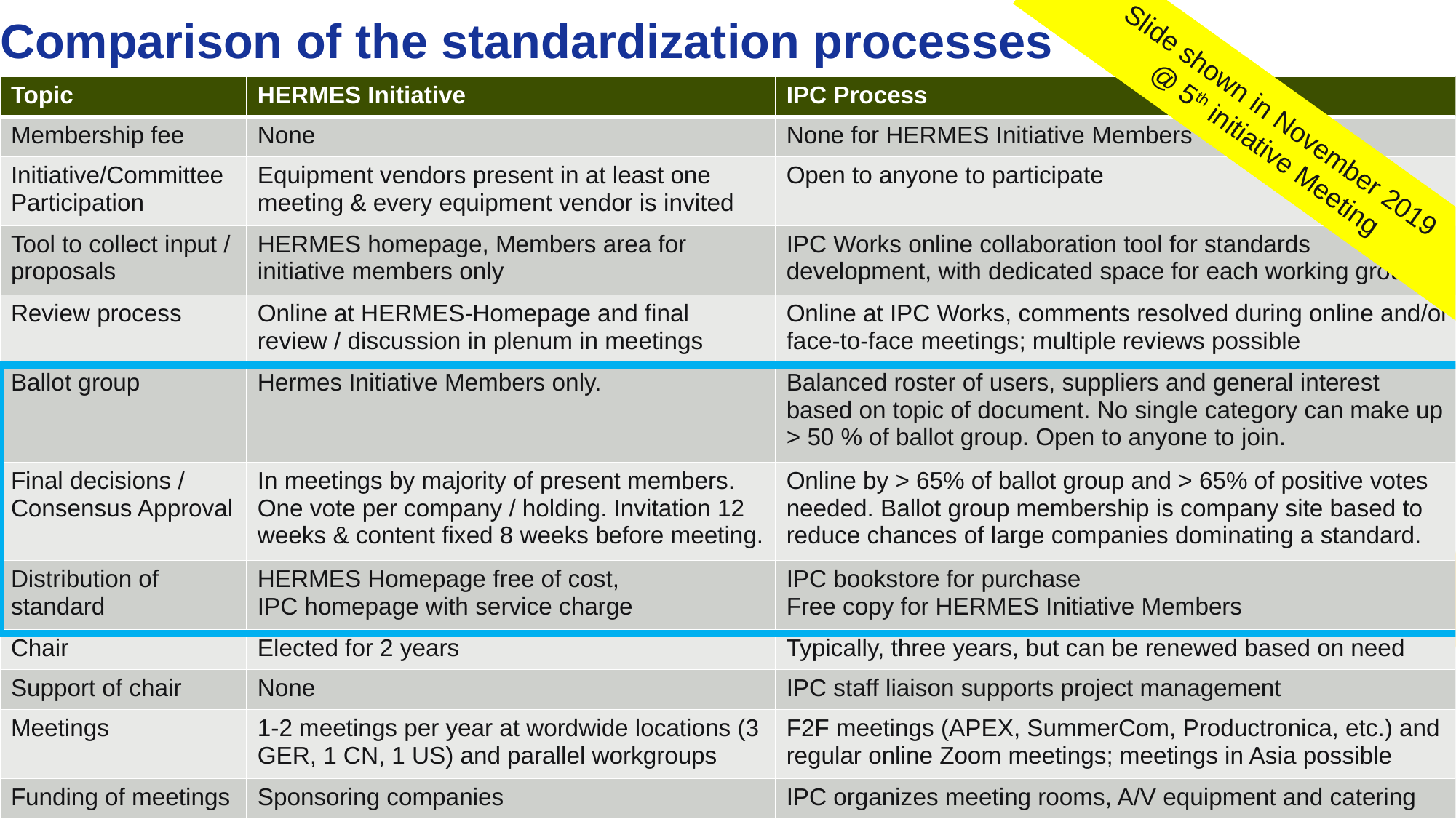

Comparison of the standardization processes

| Topic | HERMES Initiative | IPC Process |
| --- | --- | --- |
| Membership fee | None | None for HERMES Initiative Members |
| Initiative/Committee Participation | Equipment vendors present in at least one meeting & every equipment vendor is invited | Open to anyone to participate |
| Tool to collect input / proposals | HERMES homepage, Members area for initiative members only | IPC Works online collaboration tool for standards development, with dedicated space for each working group |
| Review process | Online at HERMES-Homepage and final review / discussion in plenum in meetings | Online at IPC Works, comments resolved during online and/or face-to-face meetings; multiple reviews possible |
| Ballot group | Hermes Initiative Members only. | Balanced roster of users, suppliers and general interest based on topic of document. No single category can make up > 50 % of ballot group. Open to anyone to join. |
| Final decisions / Consensus Approval | In meetings by majority of present members. One vote per company / holding. Invitation 12 weeks & content fixed 8 weeks before meeting. | Online by > 65% of ballot group and > 65% of positive votes needed. Ballot group membership is company site based to reduce chances of large companies dominating a standard. |
| Distribution of standard | HERMES Homepage free of cost, IPC homepage with service charge | IPC bookstore for purchase Free copy for HERMES Initiative Members |
| Chair | Elected for 2 years | Typically, three years, but can be renewed based on need |
| Support of chair | None | IPC staff liaison supports project management |
| Meetings | 1-2 meetings per year at wordwide locations (3 GER, 1 CN, 1 US) and parallel workgroups | F2F meetings (APEX, SummerCom, Productronica, etc.) and regular online Zoom meetings; meetings in Asia possible |
| Funding of meetings | Sponsoring companies | IPC organizes meeting rooms, A/V equipment and catering |
Slide shown in November 2019
@ 5th initiative Meeting